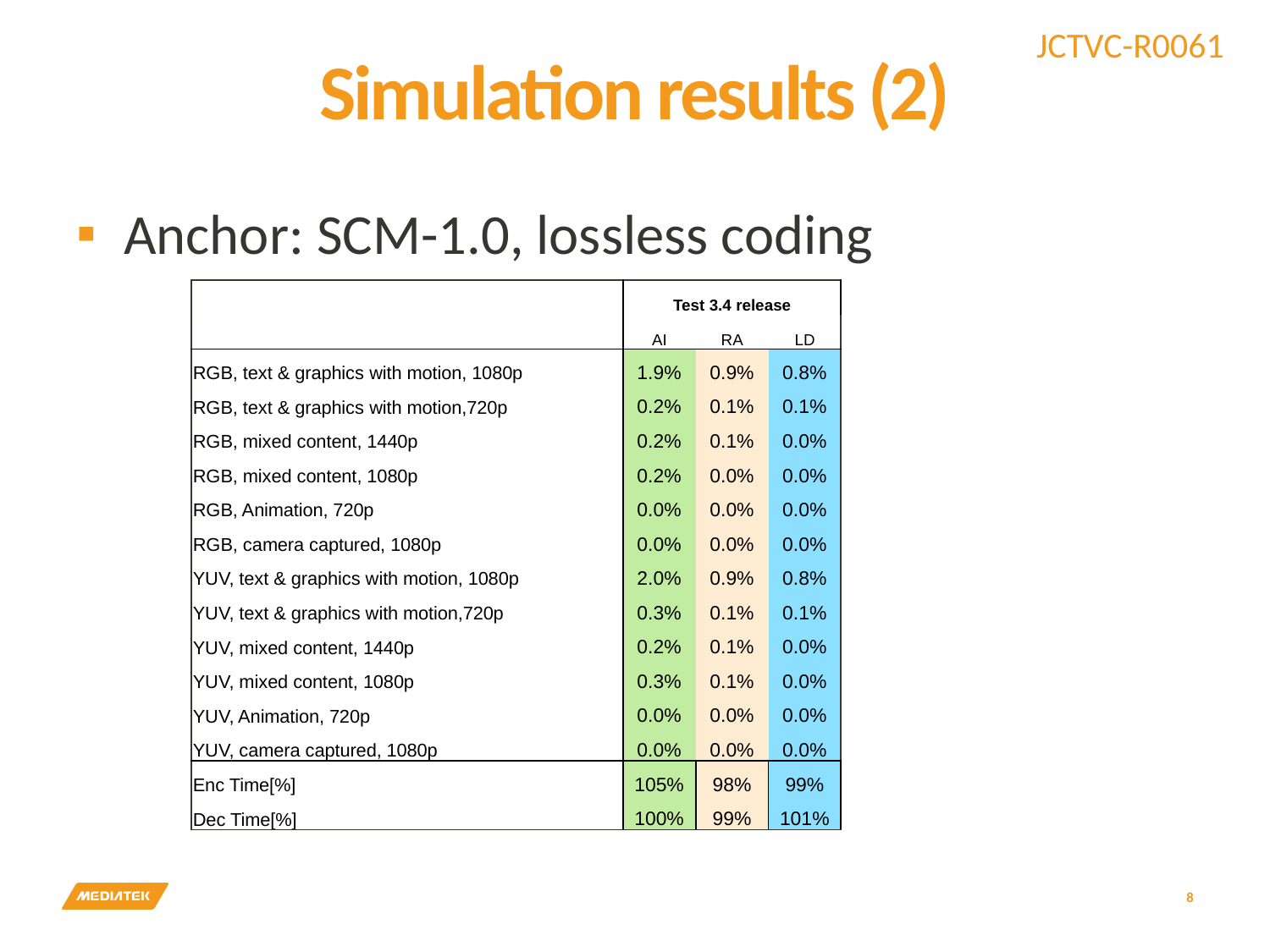

# Simulation results (2)
Anchor: SCM-1.0, lossless coding

|  | Test 3.4 release |  |  |
| --- | --- | --- | --- |
|  | AI | RA | LD |
| RGB, text & graphics with motion, 1080p | 1.9% | 0.9% | 0.8% |
| RGB, text & graphics with motion,720p | 0.2% | 0.1% | 0.1% |
| RGB, mixed content, 1440p | 0.2% | 0.1% | 0.0% |
| RGB, mixed content, 1080p | 0.2% | 0.0% | 0.0% |
| RGB, Animation, 720p | 0.0% | 0.0% | 0.0% |
| RGB, camera captured, 1080p | 0.0% | 0.0% | 0.0% |
| YUV, text & graphics with motion, 1080p | 2.0% | 0.9% | 0.8% |
| YUV, text & graphics with motion,720p | 0.3% | 0.1% | 0.1% |
| YUV, mixed content, 1440p | 0.2% | 0.1% | 0.0% |
| YUV, mixed content, 1080p | 0.3% | 0.1% | 0.0% |
| YUV, Animation, 720p | 0.0% | 0.0% | 0.0% |
| YUV, camera captured, 1080p | 0.0% | 0.0% | 0.0% |
| Enc Time[%] | 105% | 98% | 99% |
| Dec Time[%] | 100% | 99% | 101% |
8